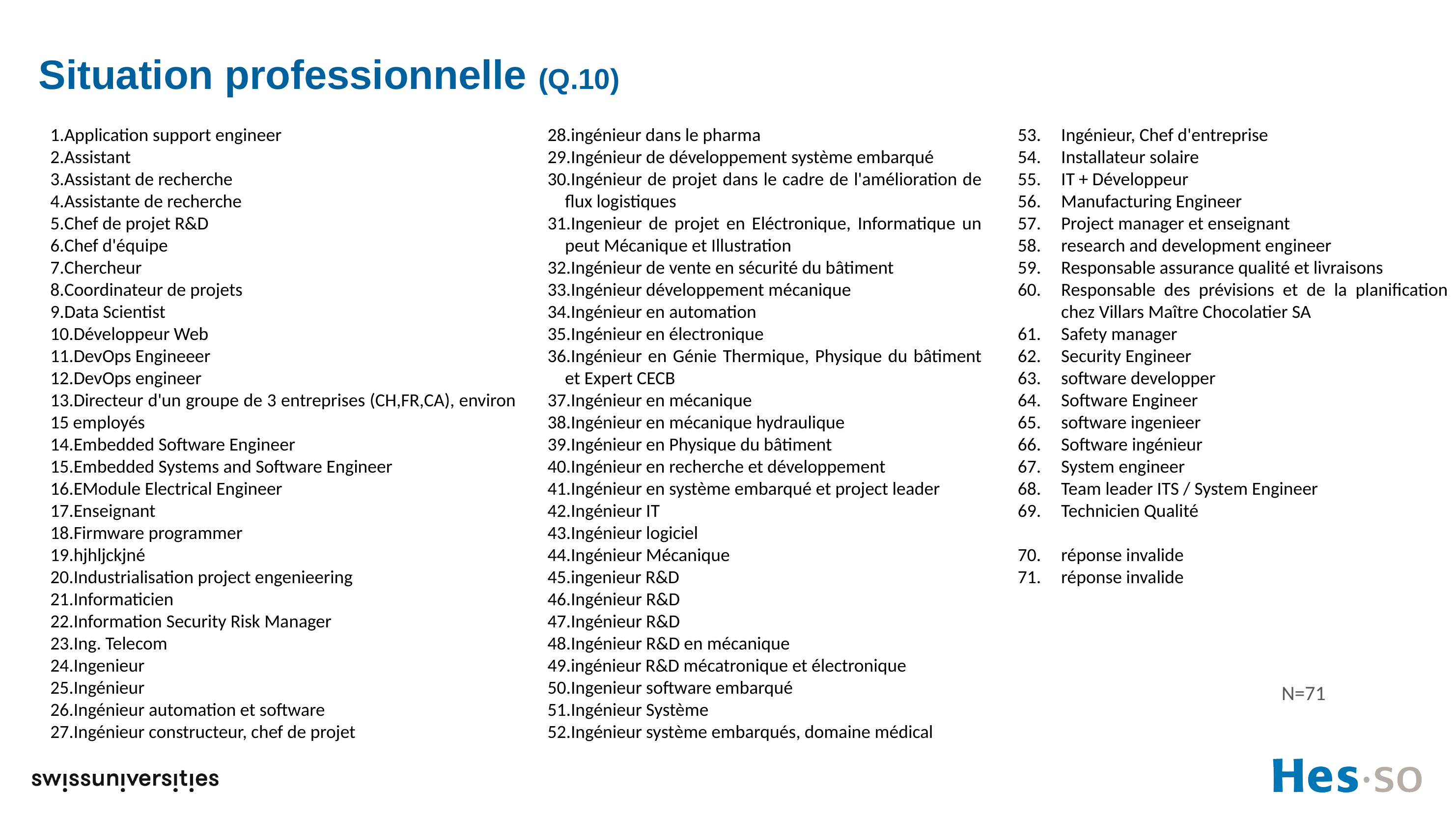

# Situation professionnelle (Q.10)
Application support engineer
Assistant
Assistant de recherche
Assistante de recherche
Chef de projet R&D
Chef d'équipe
Chercheur
Coordinateur de projets
Data Scientist
Développeur Web
DevOps Engineeer
DevOps engineer
Directeur d'un groupe de 3 entreprises (CH,FR,CA), environ 15 employés
Embedded Software Engineer
Embedded Systems and Software Engineer
EModule Electrical Engineer
Enseignant
Firmware programmer
hjhljckjné
Industrialisation project engenieering
Informaticien
Information Security Risk Manager
Ing. Telecom
Ingenieur
Ingénieur
Ingénieur automation et software
Ingénieur constructeur, chef de projet
ingénieur dans le pharma
Ingénieur de développement système embarqué
Ingénieur de projet dans le cadre de l'amélioration de flux logistiques
Ingenieur de projet en Eléctronique, Informatique un peut Mécanique et Illustration
Ingénieur de vente en sécurité du bâtiment
Ingénieur développement mécanique
Ingénieur en automation
Ingénieur en électronique
Ingénieur en Génie Thermique, Physique du bâtiment et Expert CECB
Ingénieur en mécanique
Ingénieur en mécanique hydraulique
Ingénieur en Physique du bâtiment
Ingénieur en recherche et développement
Ingénieur en système embarqué et project leader
Ingénieur IT
Ingénieur logiciel
Ingénieur Mécanique
ingenieur R&D
Ingénieur R&D
Ingénieur R&D
Ingénieur R&D en mécanique
ingénieur R&D mécatronique et électronique
Ingenieur software embarqué
Ingénieur Système
Ingénieur système embarqués, domaine médical
Ingénieur, Chef d'entreprise
Installateur solaire
IT + Développeur
Manufacturing Engineer
Project manager et enseignant
research and development engineer
Responsable assurance qualité et livraisons
Responsable des prévisions et de la planification chez Villars Maître Chocolatier SA
Safety manager
Security Engineer
software developper
Software Engineer
software ingenieer
Software ingénieur
System engineer
Team leader ITS / System Engineer
Technicien Qualité

réponse invalide
réponse invalide

N=71